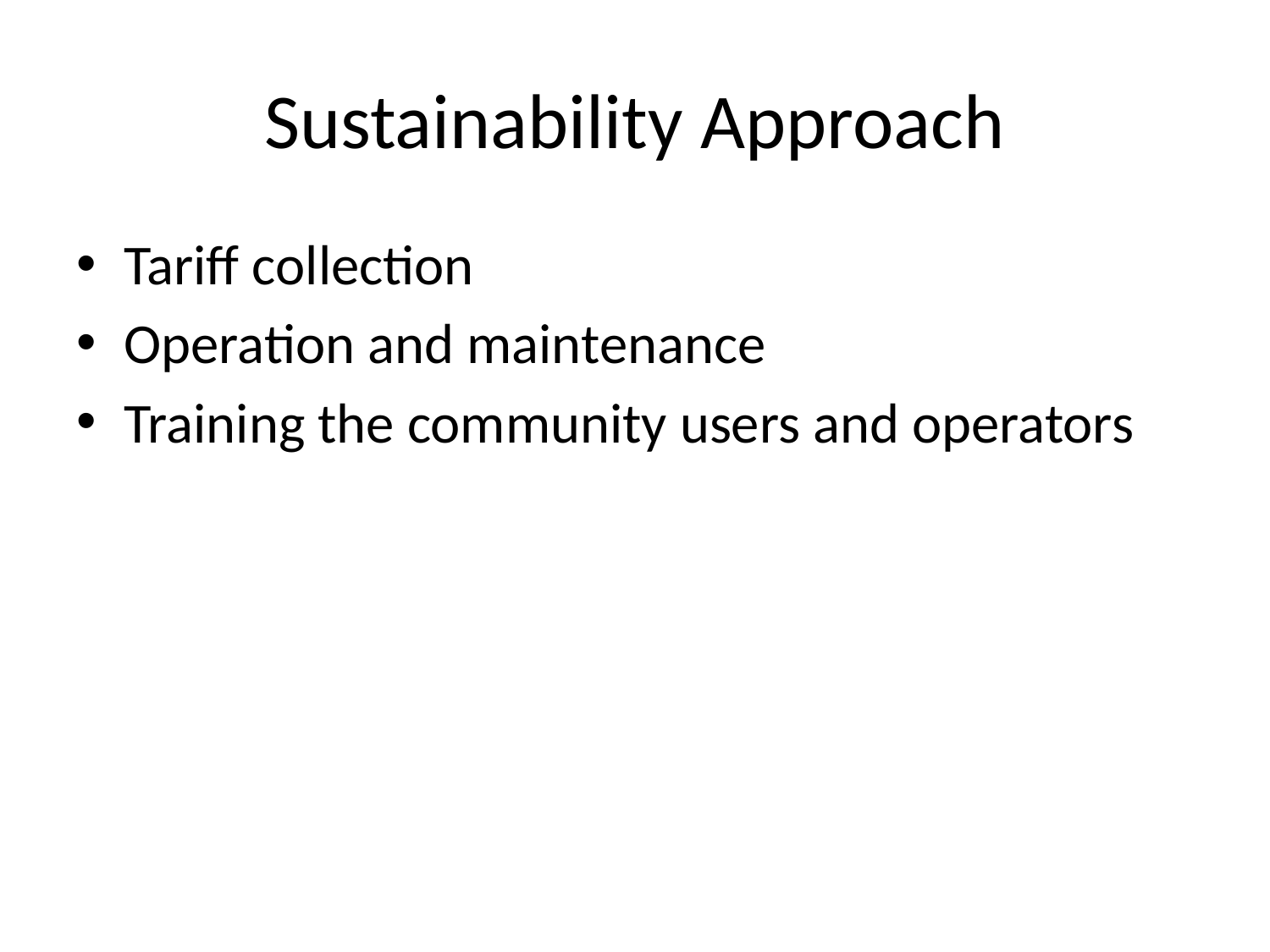

# Sustainability Approach
Tariff collection
Operation and maintenance
Training the community users and operators